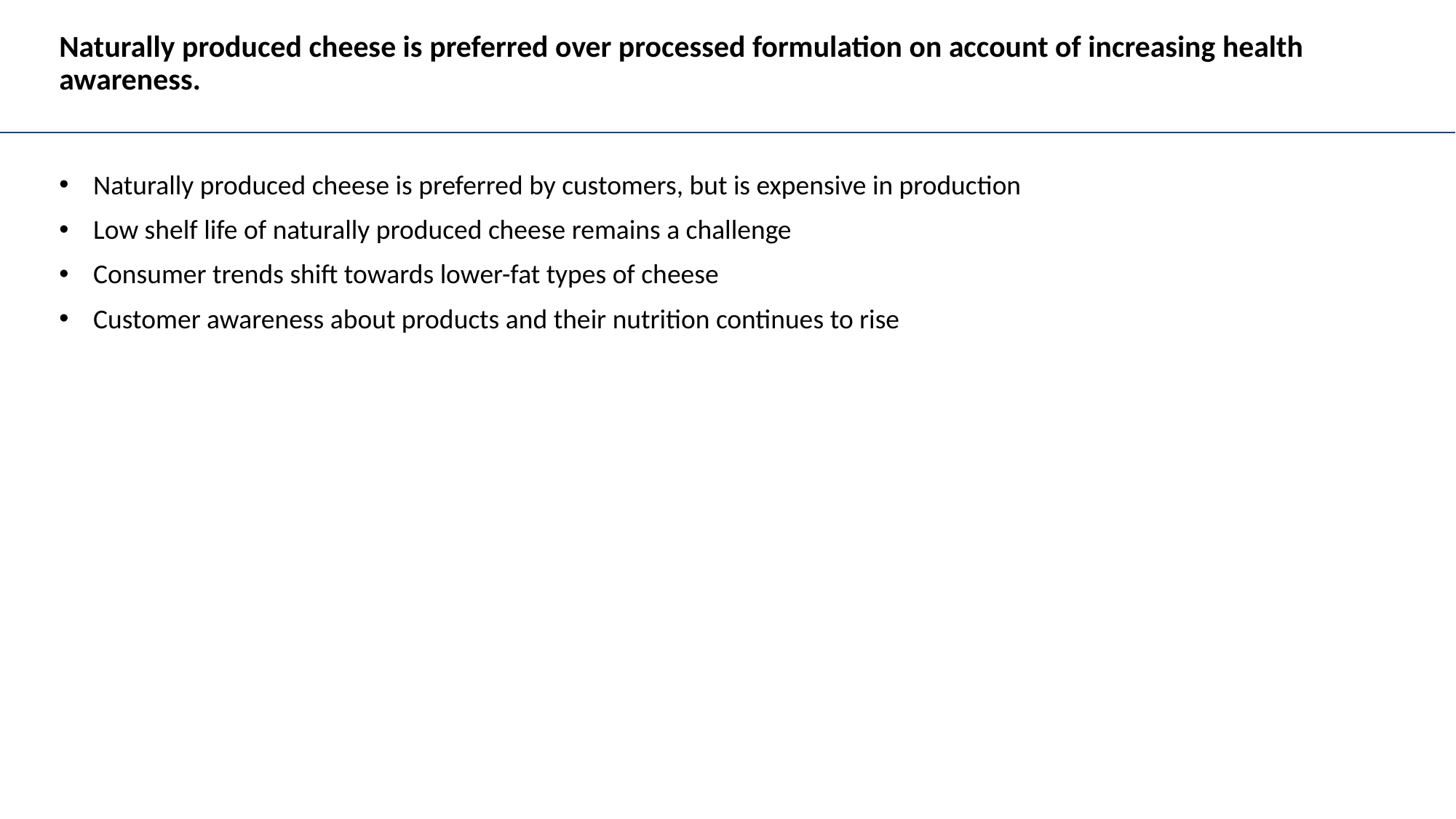

# Naturally produced cheese is preferred over processed formulation on account of increasing health awareness.
Naturally produced cheese is preferred by customers, but is expensive in production
Low shelf life of naturally produced cheese remains a challenge
Consumer trends shift towards lower-fat types of cheese
Customer awareness about products and their nutrition continues to rise